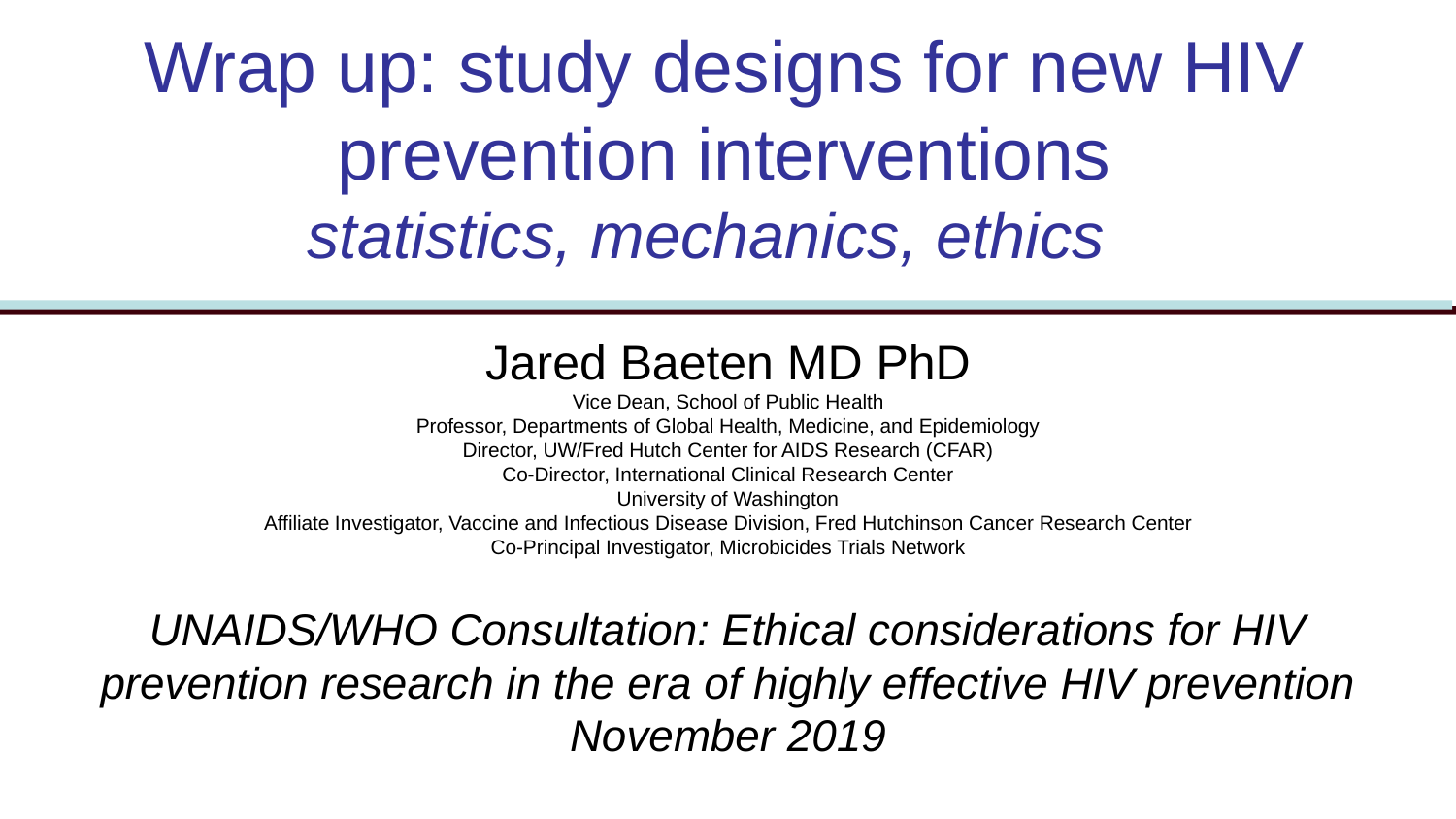

#
Wrap up: study designs for new HIV prevention interventions
statistics, mechanics, ethics

Jared Baeten MD PhD
Vice Dean, School of Public Health
Professor, Departments of Global Health, Medicine, and Epidemiology
Director, UW/Fred Hutch Center for AIDS Research (CFAR)
Co-Director, International Clinical Research Center
University of Washington
Affiliate Investigator, Vaccine and Infectious Disease Division, Fred Hutchinson Cancer Research Center
Co-Principal Investigator, Microbicides Trials Network

UNAIDS/WHO Consultation: Ethical considerations for HIV prevention research in the era of highly effective HIV prevention
November 2019